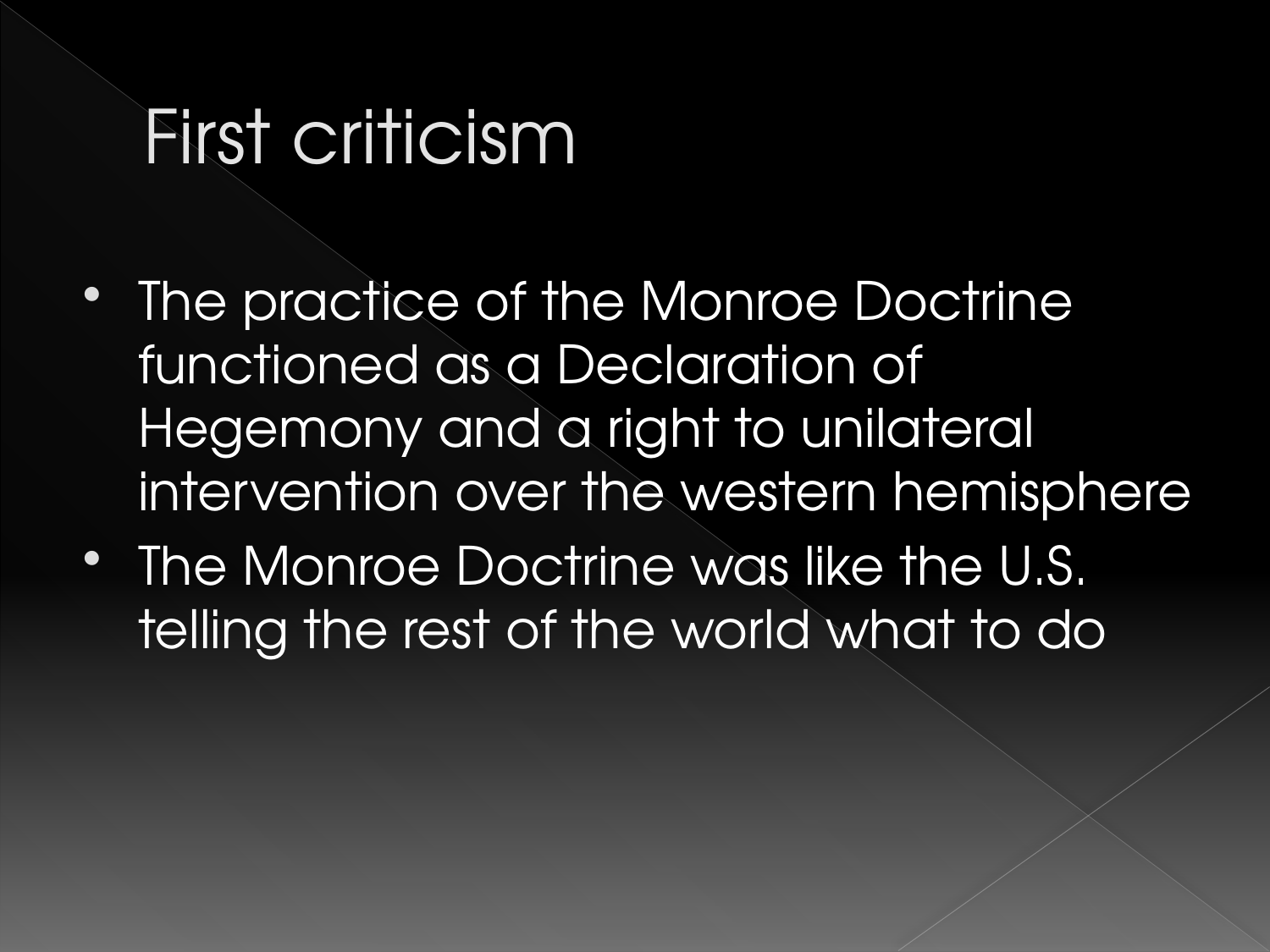

# First criticism
The practice of the Monroe Doctrine functioned as a Declaration of Hegemony and a right to unilateral intervention over the western hemisphere
The Monroe Doctrine was like the U.S. telling the rest of the world what to do